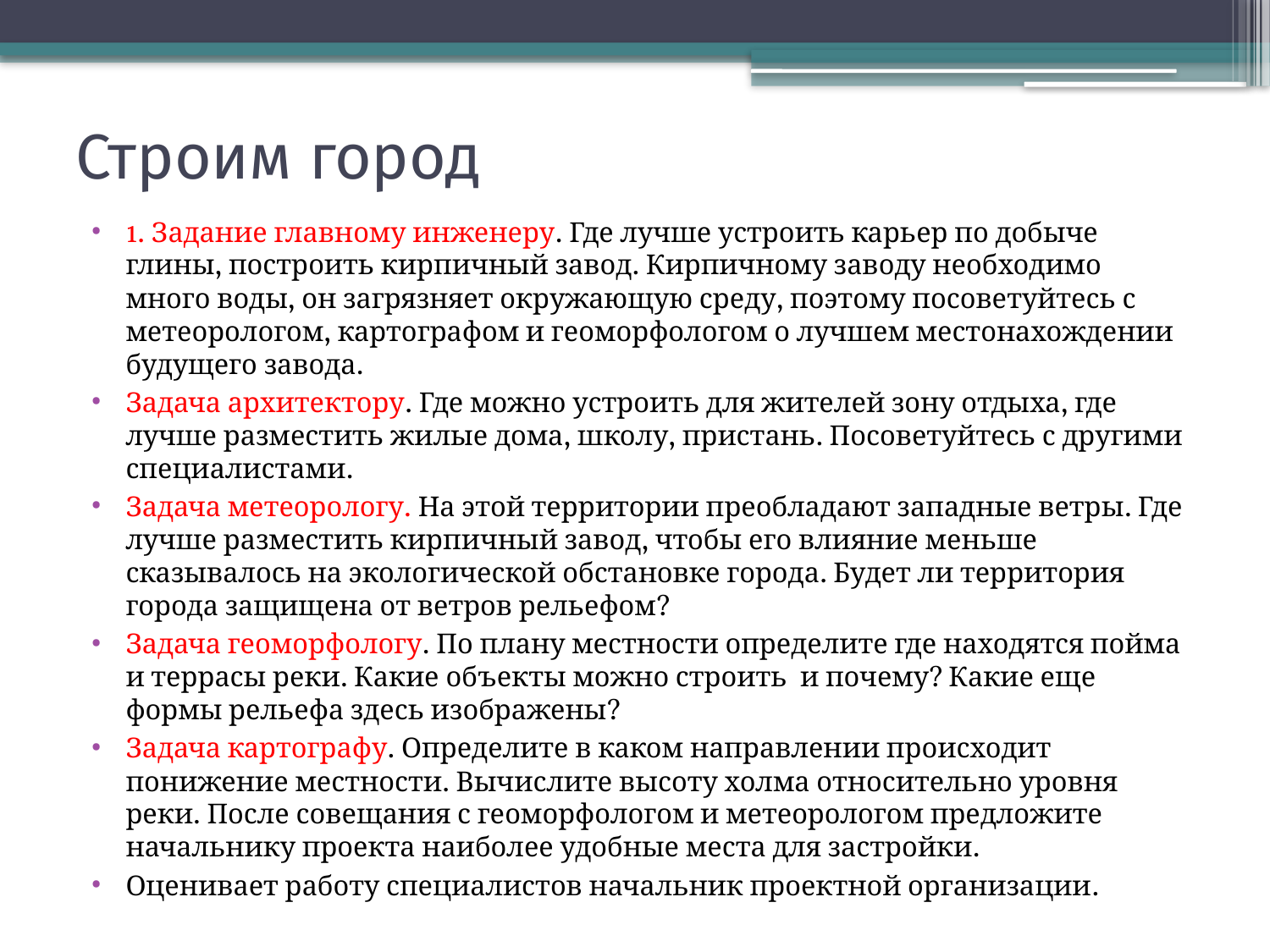

# Строим город
1. Задание главному инженеру. Где лучше устроить карьер по добыче глины, построить кирпичный завод. Кирпичному заводу необходимо много воды, он загрязняет окружающую среду, поэтому посоветуйтесь с метеорологом, картографом и геоморфологом о лучшем местонахождении будущего завода.
Задача архитектору. Где можно устроить для жителей зону отдыха, где лучше разместить жилые дома, школу, пристань. Посоветуйтесь с другими специалистами.
Задача метеорологу. На этой территории преобладают западные ветры. Где лучше разместить кирпичный завод, чтобы его влияние меньше сказывалось на экологической обстановке города. Будет ли территория города защищена от ветров рельефом?
Задача геоморфологу. По плану местности определите где находятся пойма и террасы реки. Какие объекты можно строить  и почему? Какие еще формы рельефа здесь изображены?
Задача картографу. Определите в каком направлении происходит понижение местности. Вычислите высоту холма относительно уровня реки. После совещания с геоморфологом и метеорологом предложите начальнику проекта наиболее удобные места для застройки.
Оценивает работу специалистов начальник проектной организации.